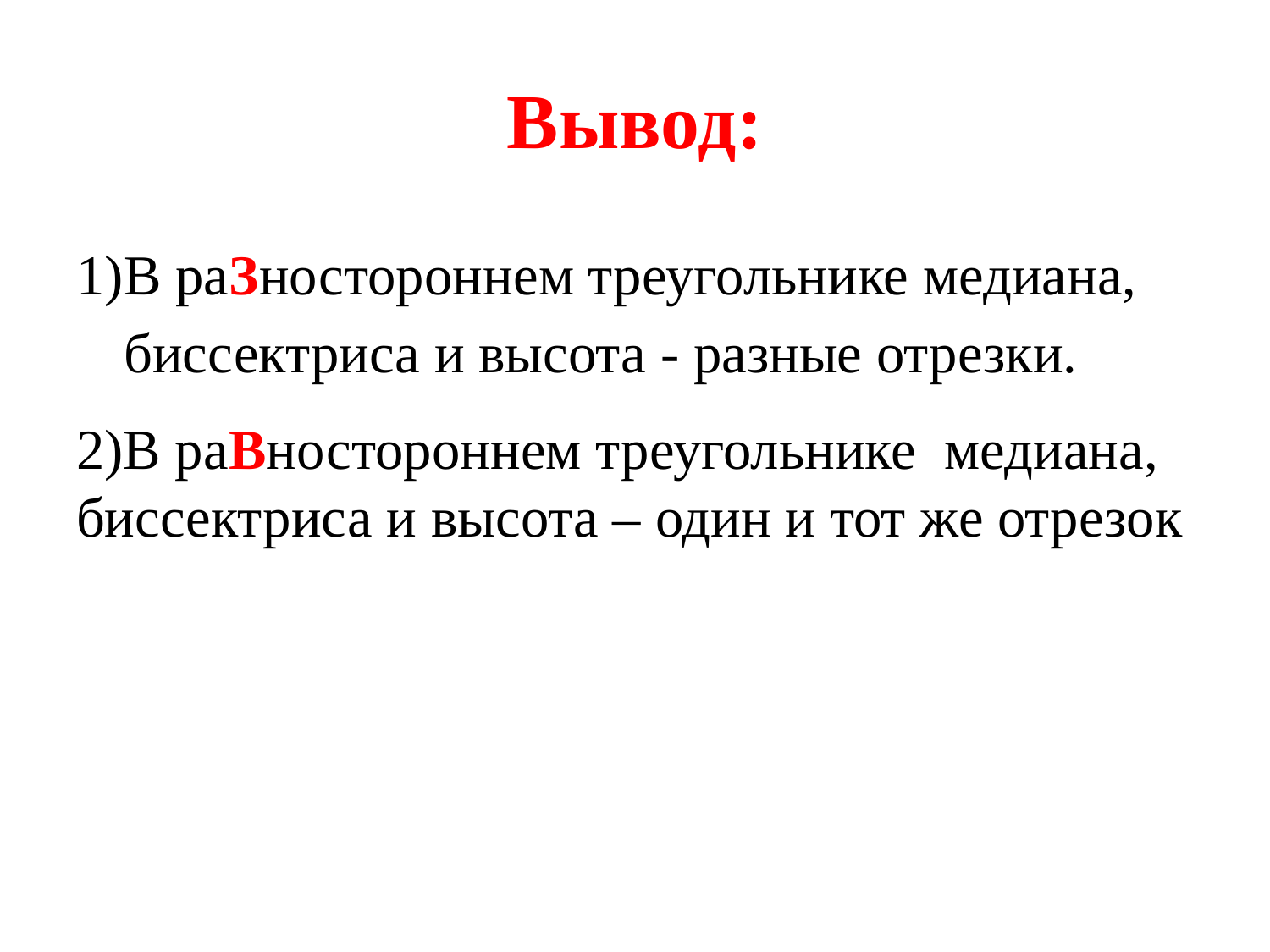

# Вывод:
В раЗностороннем треугольнике медиана, биссектриса и высота - разные отрезки.
2)В раВностороннем треугольнике  медиана, биссектриса и высота – один и тот же отрезок